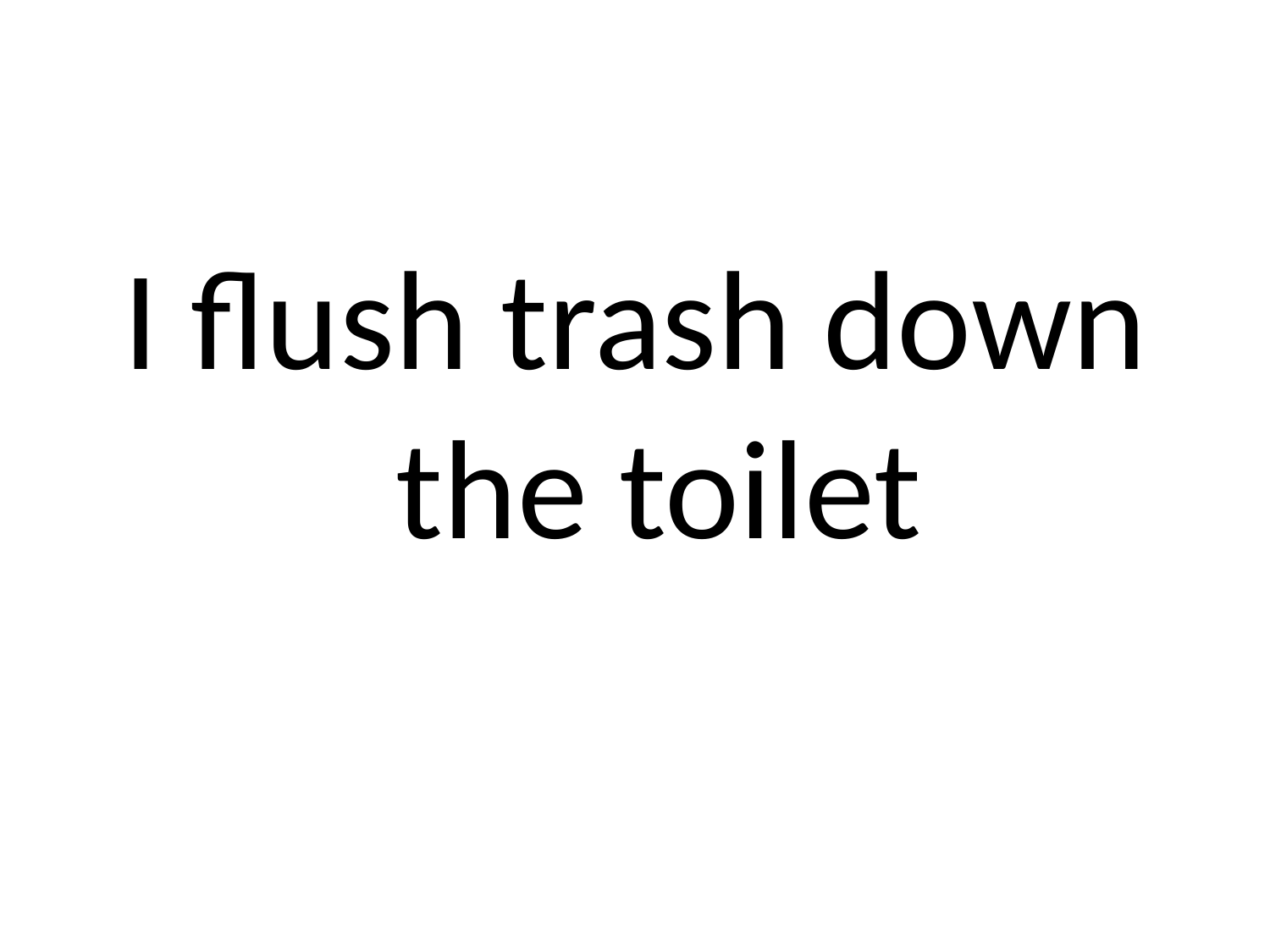

#
I flush trash down the toilet